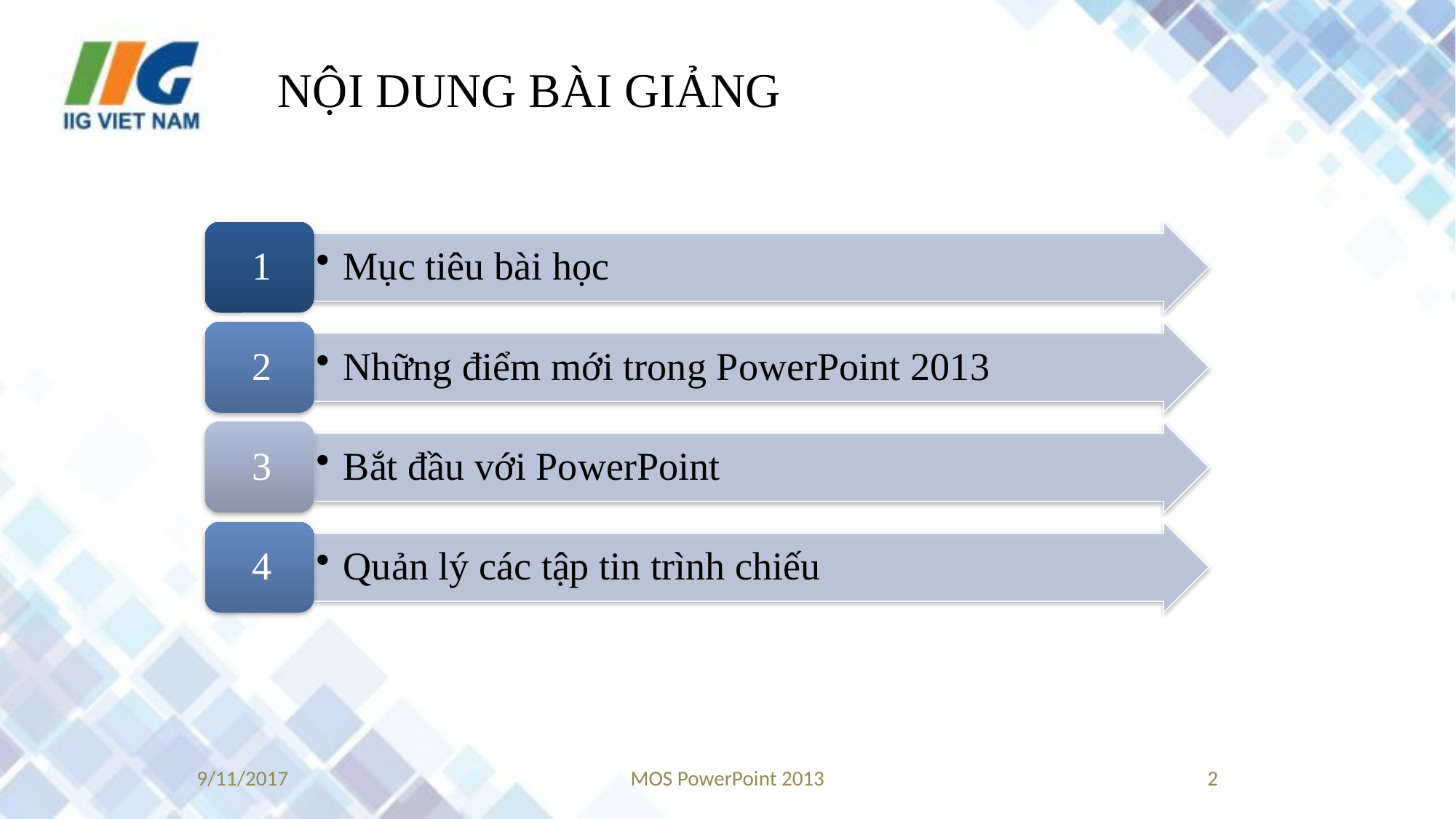

# NỘI DUNG BÀI GIẢNG
Mục tiêu bài học
1
Những điểm mới trong PowerPoint 2013
2
Bắt đầu với PowerPoint
3
Quản lý các tập tin trình chiếu
4
9/11/2017
MOS PowerPoint 2013
2